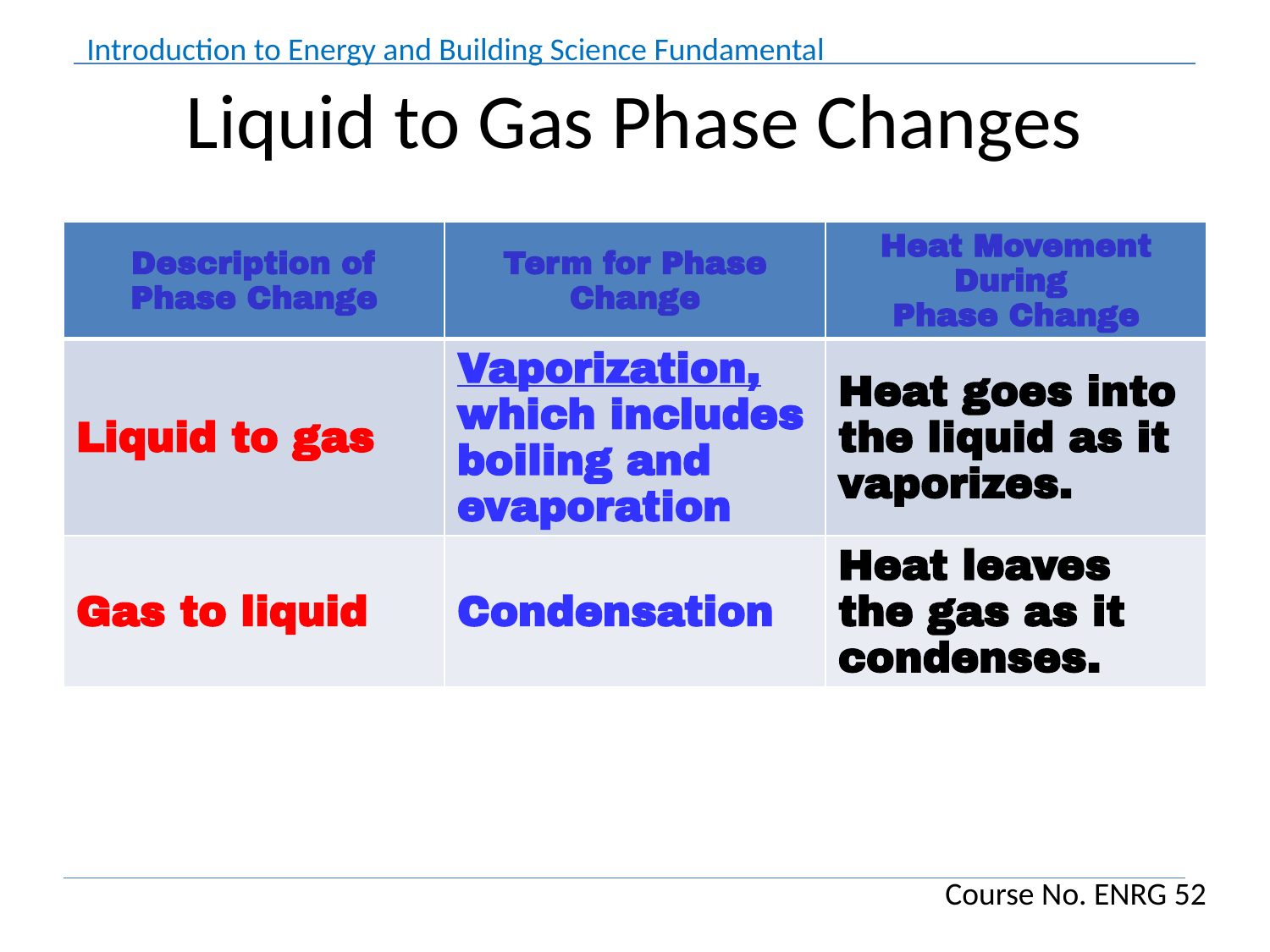

# Liquid to Gas Phase Changes
| Description of Phase Change | Term for Phase Change | Heat Movement During Phase Change |
| --- | --- | --- |
| Liquid to gas | Vaporization, which includes boiling and evaporation | Heat goes into the liquid as it vaporizes. |
| Gas to liquid | Condensation | Heat leaves the gas as it condenses. |